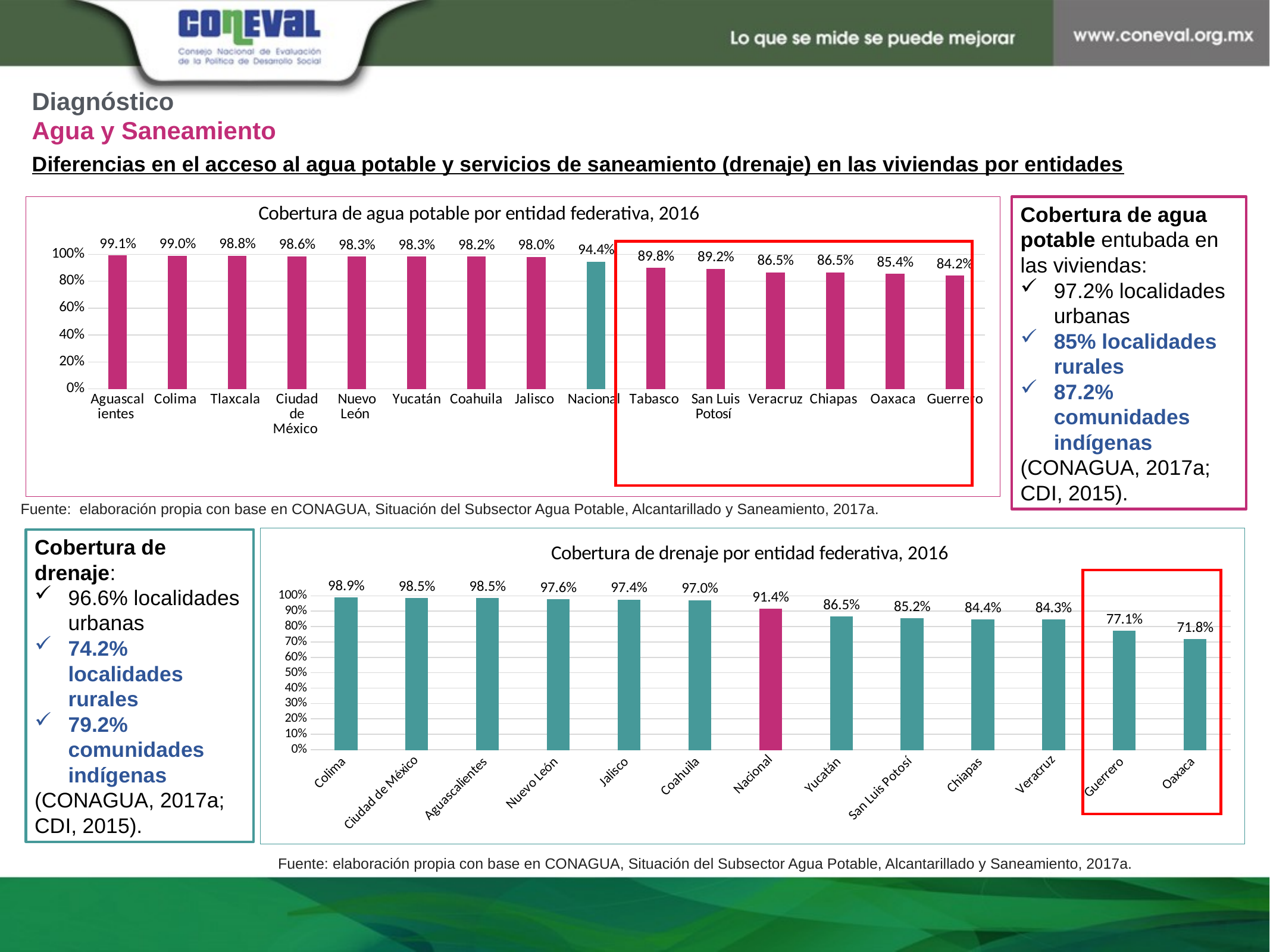

Diagnóstico
Agua y Saneamiento
Diferencias en el acceso al agua potable y servicios de saneamiento (drenaje) en las viviendas por entidades

### Chart: Cobertura de agua potable por entidad federativa, 2016

| Category | Cobertura  |
|---|---|
| Aguascalientes  | 0.991 |
| Colima  | 0.99 |
| Tlaxcala  | 0.988 |
| Ciudad de México  | 0.986 |
| Nuevo León  | 0.983 |
| Yucatán | 0.983 |
| Coahuila | 0.982 |
| Jalisco  | 0.98 |
| Nacional  | 0.944 |
| Tabasco  | 0.898 |
| San Luis Potosí  | 0.892 |
| Veracruz  | 0.865 |
| Chiapas  | 0.865 |
| Oaxaca  | 0.854 |
| Guerrero  | 0.842 |
Cobertura de agua potable entubada en las viviendas:
97.2% localidades urbanas
85% localidades rurales
87.2% comunidades indígenas
(CONAGUA, 2017a; CDI, 2015).

Fuente:  elaboración propia con base en CONAGUA, Situación del Subsector Agua Potable, Alcantarillado y Saneamiento, 2017a.

### Chart: Cobertura de drenaje por entidad federativa, 2016

| Category | Cobertura (%) |
|---|---|
| Colima  | 0.989 |
| Ciudad de México | 0.985 |
| Aguascalientes  | 0.985 |
| Nuevo León  | 0.976 |
| Jalisco  | 0.974 |
| Coahuila  | 0.97 |
| Nacional | 0.914 |
| Yucatán  | 0.865 |
| San Luis Potosí  | 0.852 |
| Chiapas  | 0.844 |
| Veracruz | 0.843 |
| Guerrero  | 0.771 |
| Oaxaca  | 0.718 |
Cobertura de drenaje:
96.6% localidades urbanas
74.2% localidades rurales
79.2% comunidades indígenas
(CONAGUA, 2017a; CDI, 2015).
Fuente: elaboración propia con base en CONAGUA, Situación del Subsector Agua Potable, Alcantarillado y Saneamiento, 2017a.